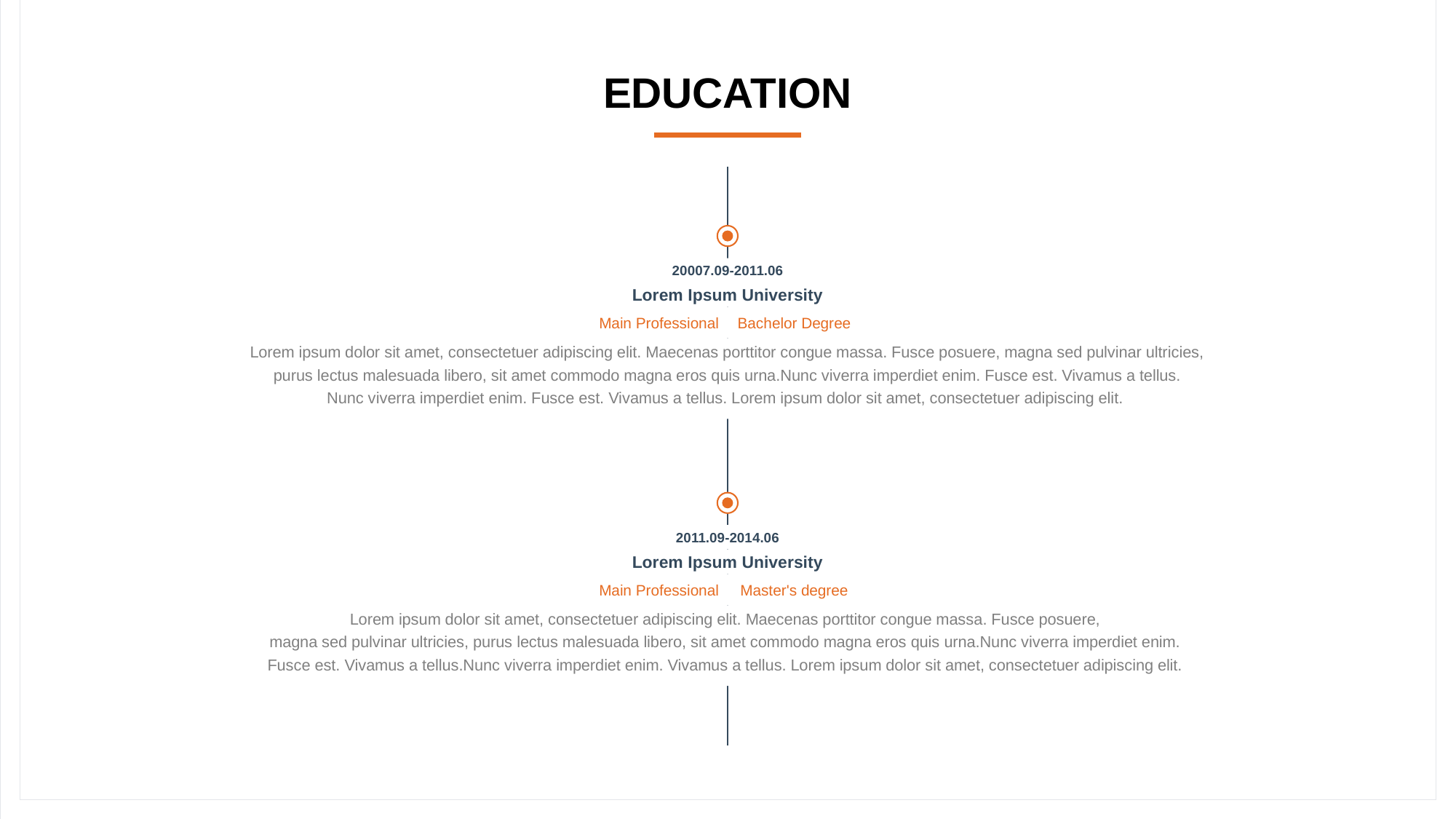

# EDUCATION

20007.09-2011.06
Lorem Ipsum University
Main Professional
Bachelor Degree
Lorem ipsum dolor sit amet, consectetuer adipiscing elit. Maecenas porttitor congue massa. Fusce posuere, magna sed pulvinar ultricies, purus lectus malesuada libero, sit amet commodo magna eros quis urna.Nunc viverra imperdiet enim. Fusce est. Vivamus a tellus.
Nunc viverra imperdiet enim. Fusce est. Vivamus a tellus. Lorem ipsum dolor sit amet, consectetuer adipiscing elit.

2011.09-2014.06
Lorem Ipsum University
Main Professional
Master's degree
Lorem ipsum dolor sit amet, consectetuer adipiscing elit. Maecenas porttitor congue massa. Fusce posuere,
magna sed pulvinar ultricies, purus lectus malesuada libero, sit amet commodo magna eros quis urna.Nunc viverra imperdiet enim.
Fusce est. Vivamus a tellus.Nunc viverra imperdiet enim. Vivamus a tellus. Lorem ipsum dolor sit amet, consectetuer adipiscing elit.